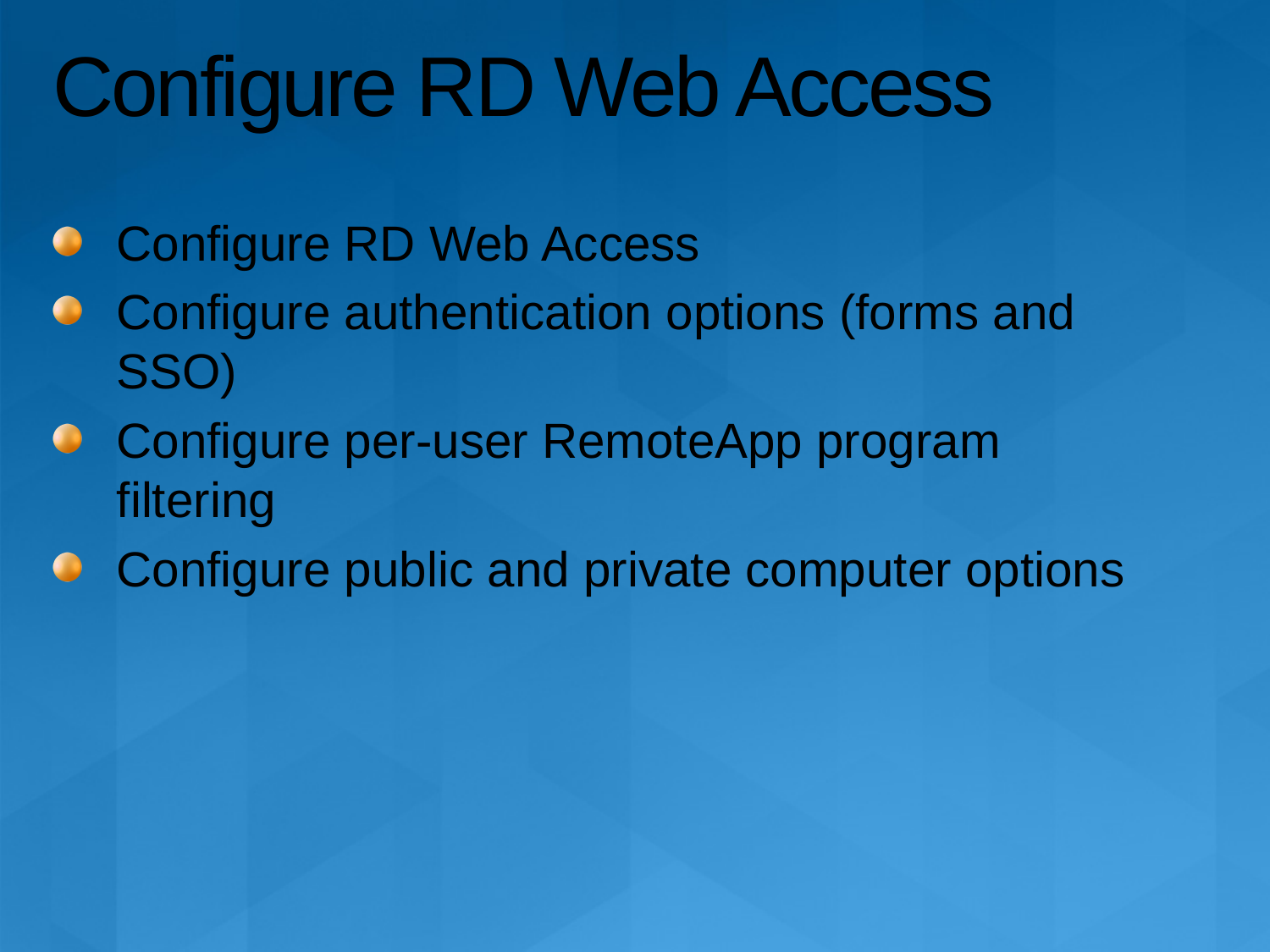

# Configure RD Web Access
Configure RD Web Access
Configure authentication options (forms and SSO)
Configure per-user RemoteApp program filtering
Configure public and private computer options